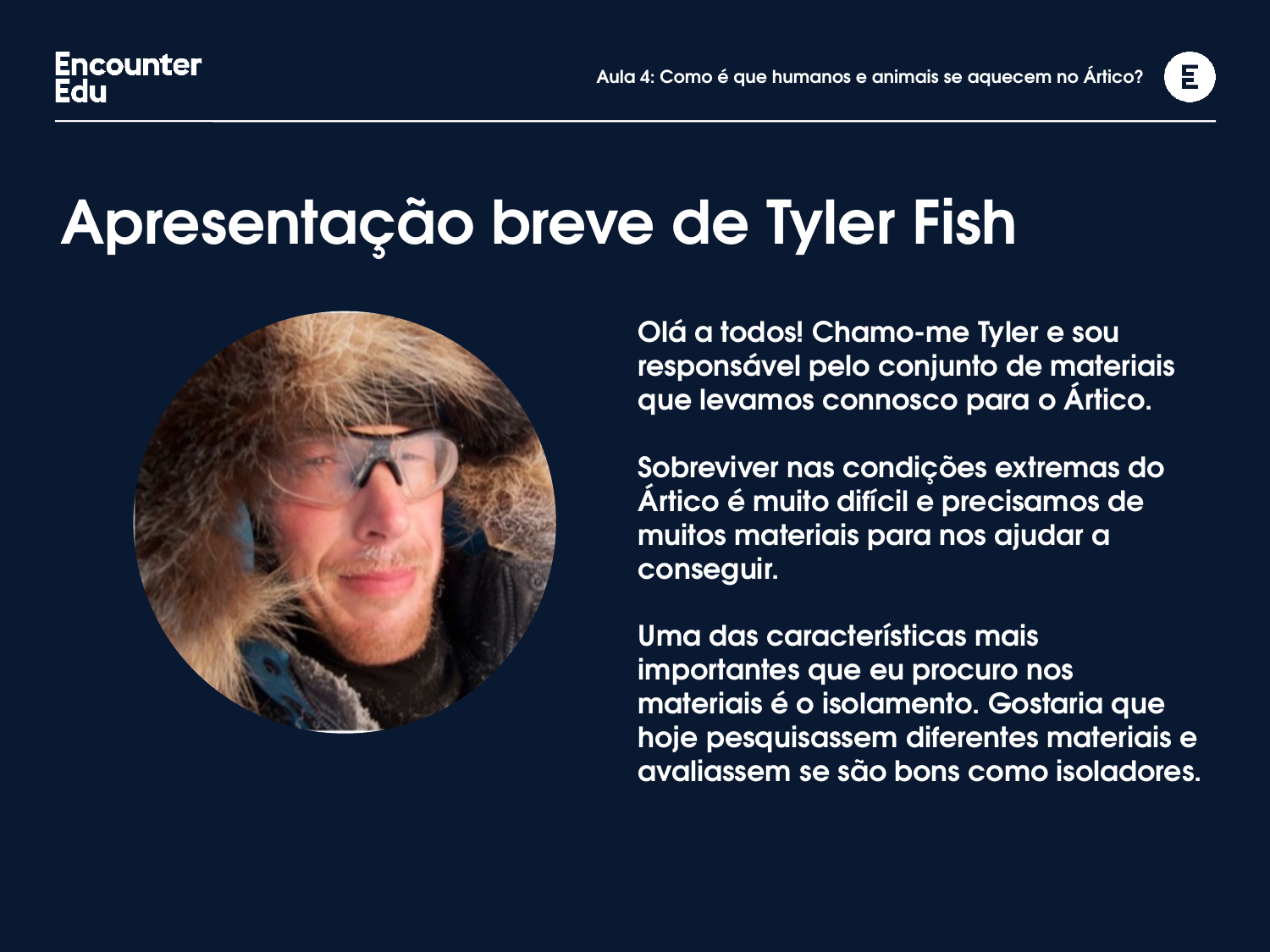

# Aula 4: Como é que humanos e animais se aquecem no Ártico?
Apresentação breve de Tyler Fish

Olá a todos! Chamo-me Tyler e sou responsável pelo conjunto de materiais que levamos connosco para o Ártico.

Sobreviver nas condições extremas do Ártico é muito difícil e precisamos de muitos materiais para nos ajudar a conseguir.
Uma das características mais importantes que eu procuro nos materiais é o isolamento. Gostaria que hoje pesquisassem diferentes materiais e avaliassem se são bons como isoladores.